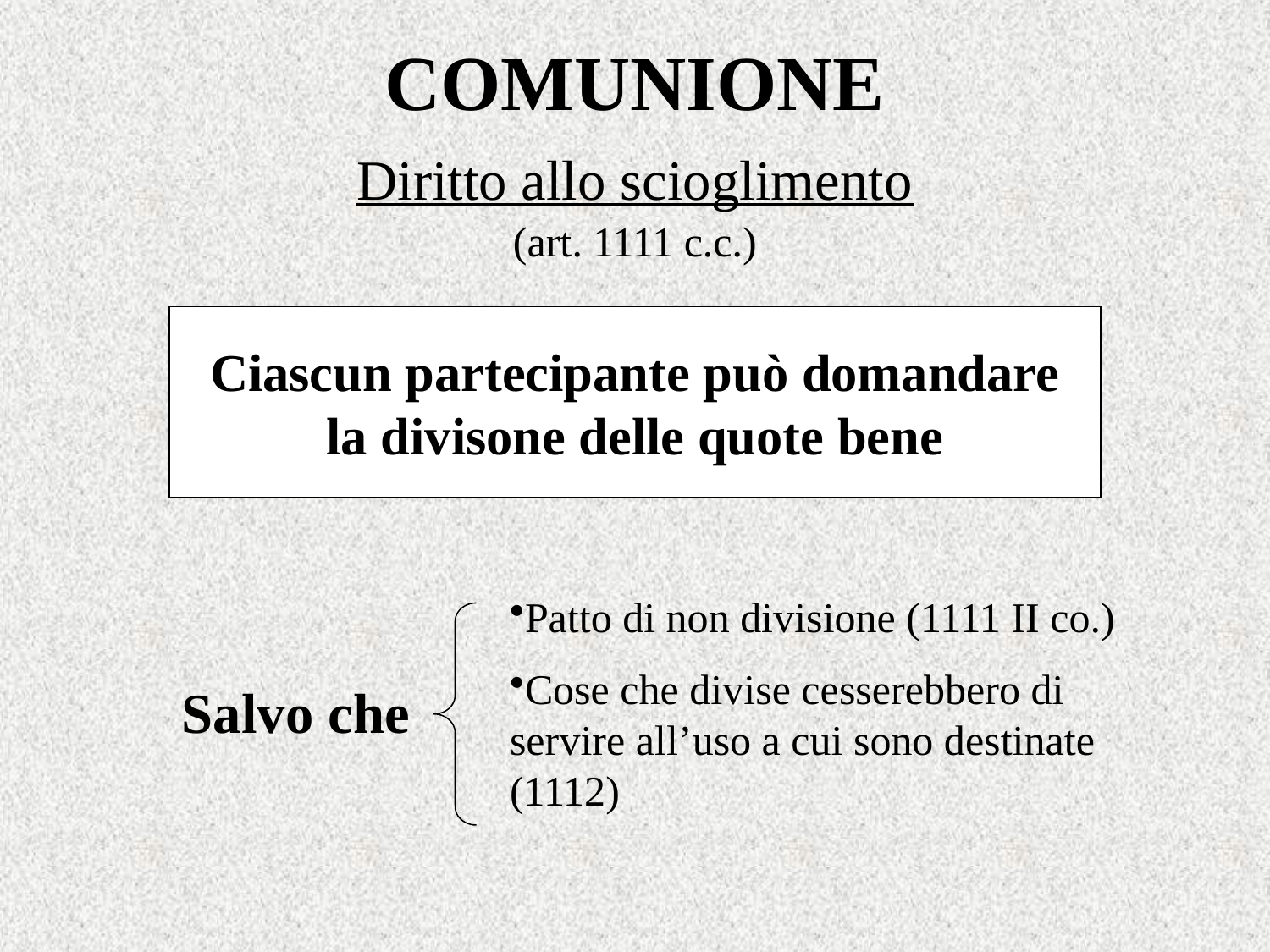

# COMUNIONE
Diritto allo scioglimento
(art. 1111 c.c.)
Ciascun partecipante può domandare
la divisone delle quote bene
Patto di non divisione (1111 II co.)
Cose che divise cesserebbero di servire all’uso a cui sono destinate (1112)

Salvo che